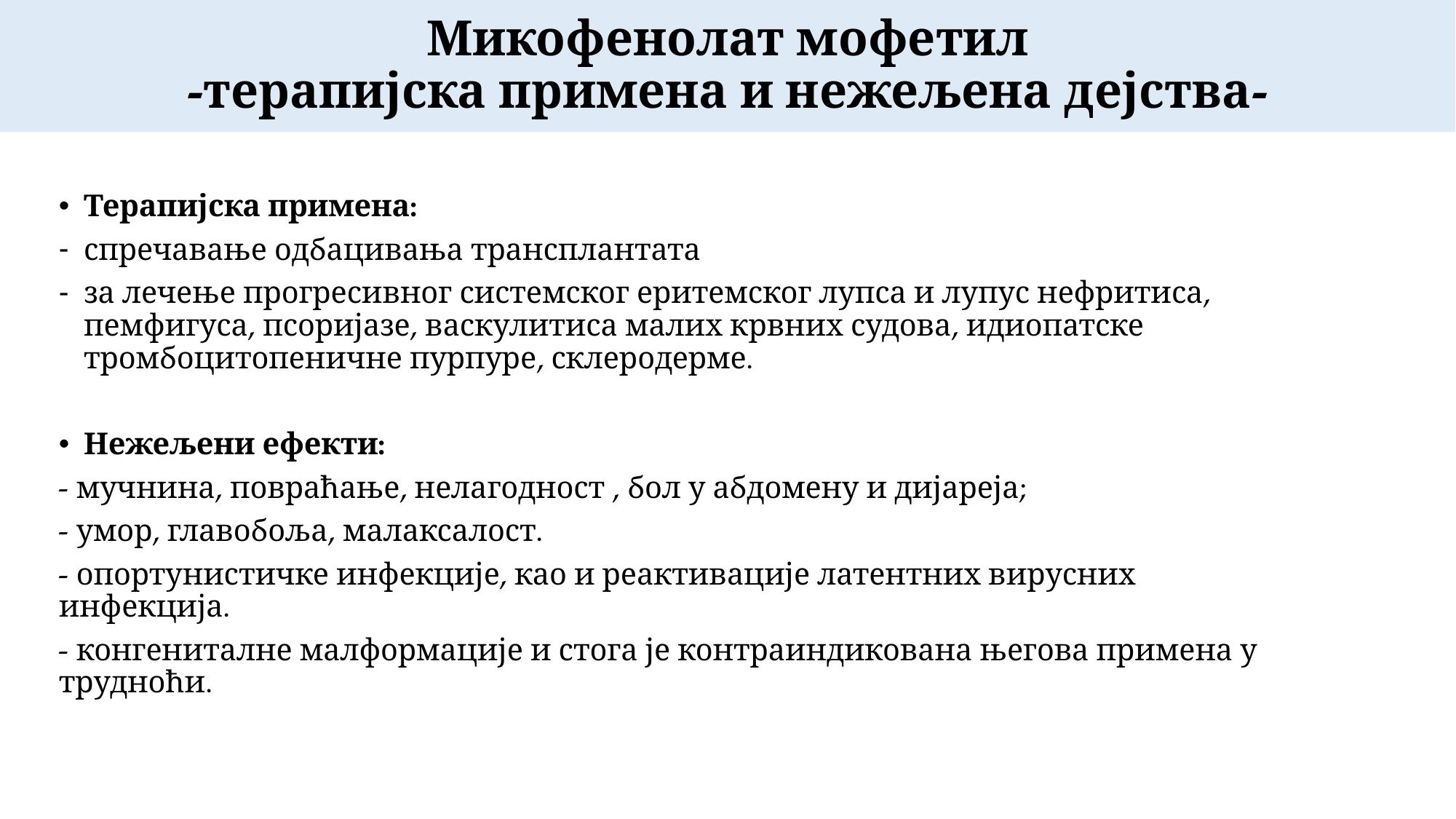

Микофенолат мофетил
-терапијска примена и нежељена дејства-
Терапијска примена:
спречавање одбацивања трансплантата
за лечење прогресивног системског еритемског лупса и лупус нефритиса, пемфигуса, псоријазе, васкулитиса малих крвних судова, идиопатске тромбоцитопеничне пурпуре, склеродерме.

Нежељени ефекти:
- мучнина, повраћање, нелагодност , бол у абдомену и дијареја;
- умор, главобоља, малаксалост.
- опортунистичке инфекције, као и реактивације латентних вирусних инфекција.
- конгениталне малформације и стога је контраиндикована његова примена у трудноћи.